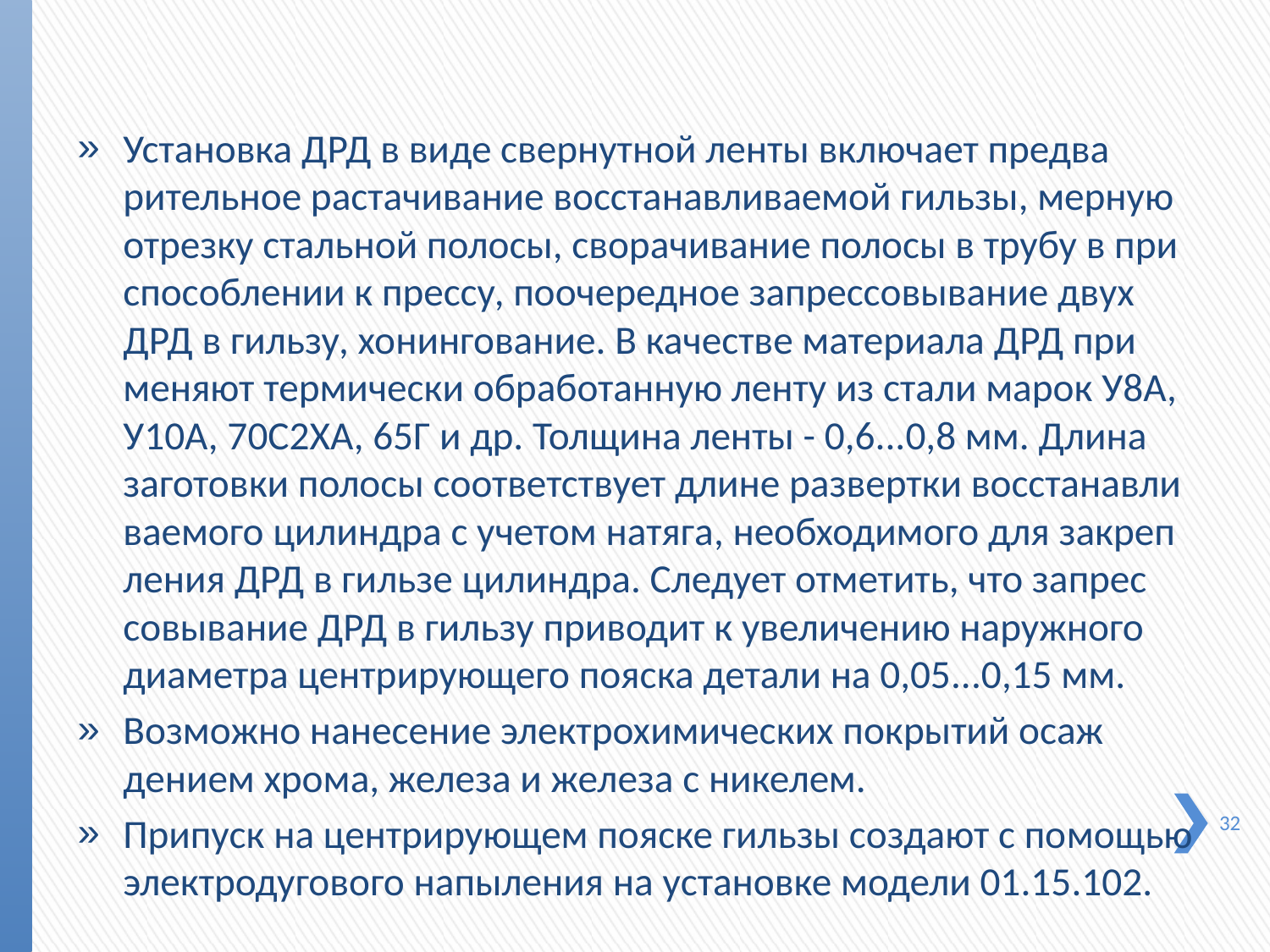

Установка ДРД в виде свернутной ленты включает предва­рительное растачивание восстанавливаемой гильзы, мерную отрезку стальной полосы, сворачивание полосы в трубу в при­способлении к прессу, поочередное запрессовывание двух ДРД в гильзу, хонингование. В качестве материала ДРД при­меняют термически обработанную ленту из стали марок У8А, У10А, 70С2ХА, 65Г и др. Толщина ленты - 0,6...0,8 мм. Длина заготовки полосы соответствует длине развертки восстанавли­ваемого цилиндра с учетом натяга, необходимого для закреп­ления ДРД в гильзе цилиндра. Следует отметить, что запрес­совывание ДРД в гильзу приводит к увеличению наружного диаметра центрирующего пояска детали на 0,05...0,15 мм.
Возможно нанесение электрохимических покрытий осаж­дением хрома, железа и железа с никелем.
Припуск на центрирующем пояске гильзы создают с по­мощью электродугового напыления на установке модели 01.15.102.
32